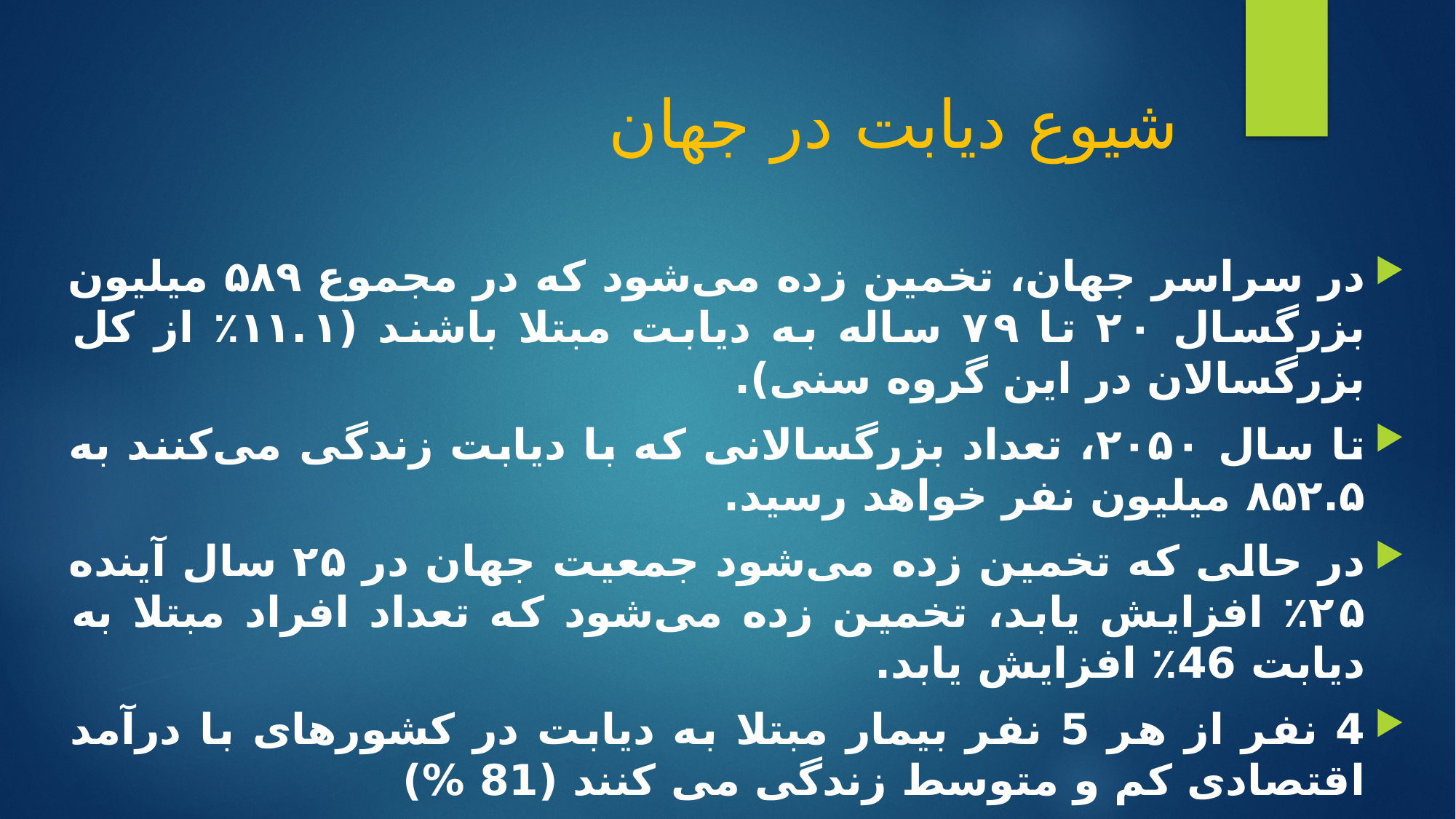

# شیوع دیابت در جهان
در سراسر جهان، تخمین زده می‌شود که در مجموع ۵۸۹ میلیون بزرگسال ۲۰ تا ۷۹ ساله به دیابت مبتلا باشند (۱۱.۱٪ از کل بزرگسالان در این گروه سنی).
تا سال ۲۰۵۰، تعداد بزرگسالانی که با دیابت زندگی می‌کنند به ۸۵۲.۵ میلیون نفر خواهد رسید.
در حالی که تخمین زده می‌شود جمعیت جهان در ۲۵ سال آینده ۲۵٪ افزایش یابد، تخمین زده می‌شود که تعداد افراد مبتلا به دیابت 46٪ افزایش یابد.
4 نفر از هر 5 نفر بیمار مبتلا به دیابت در کشورهای با درآمد اقتصادی کم و متوسط زندگی می کنند (81 %)